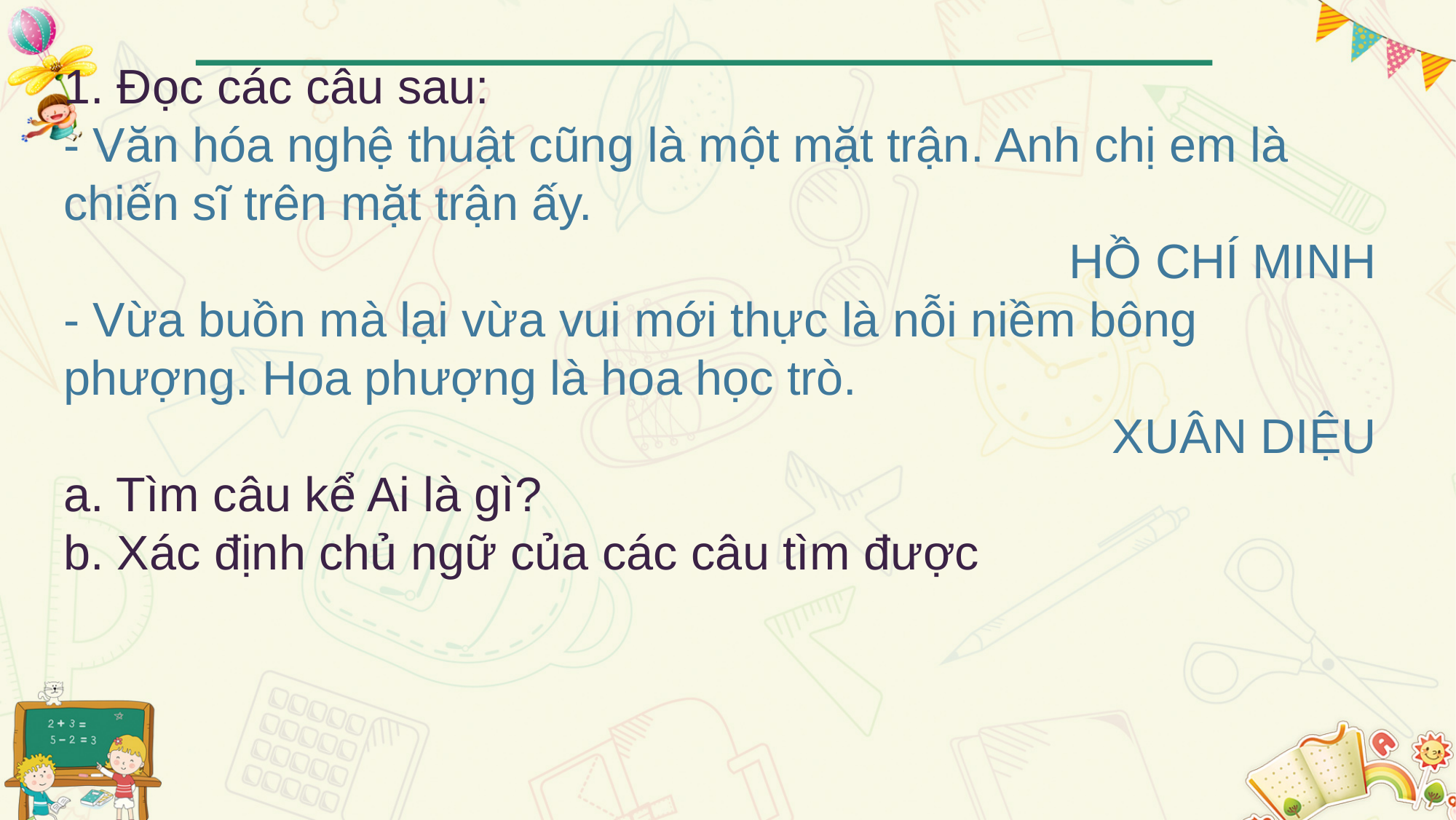

1. Đọc các câu sau:
- Văn hóa nghệ thuật cũng là một mặt trận. Anh chị em là chiến sĩ trên mặt trận ấy.
HỒ CHÍ MINH
- Vừa buồn mà lại vừa vui mới thực là nỗi niềm bông phượng. Hoa phượng là hoa học trò.
XUÂN DIỆU
a. Tìm câu kể Ai là gì?
b. Xác định chủ ngữ của các câu tìm được